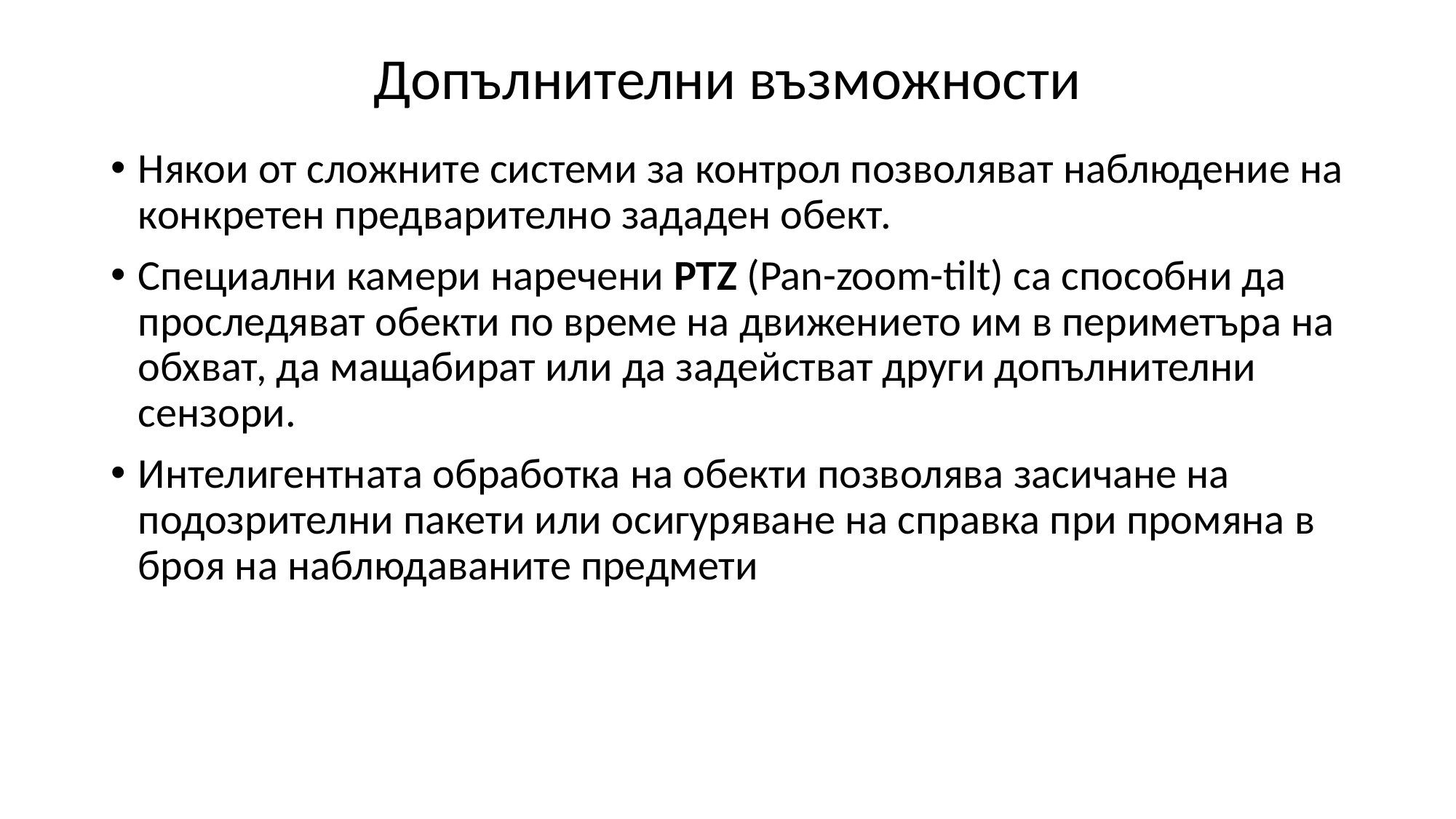

# Допълнителни възможности
Някои от сложните системи за контрол позволяват наблюдение на конкретен предварително зададен обект.
Специални камери наречени PTZ (Pan-zoom-tilt) са способни да проследяват обекти по време на движението им в периметъра на обхват, да мащабират или да задействат други допълнителни сензори.
Интелигентната обработка на обекти позволява засичане на подозрителни пакети или осигуряване на справка при промяна в броя на наблюдаваните предмети